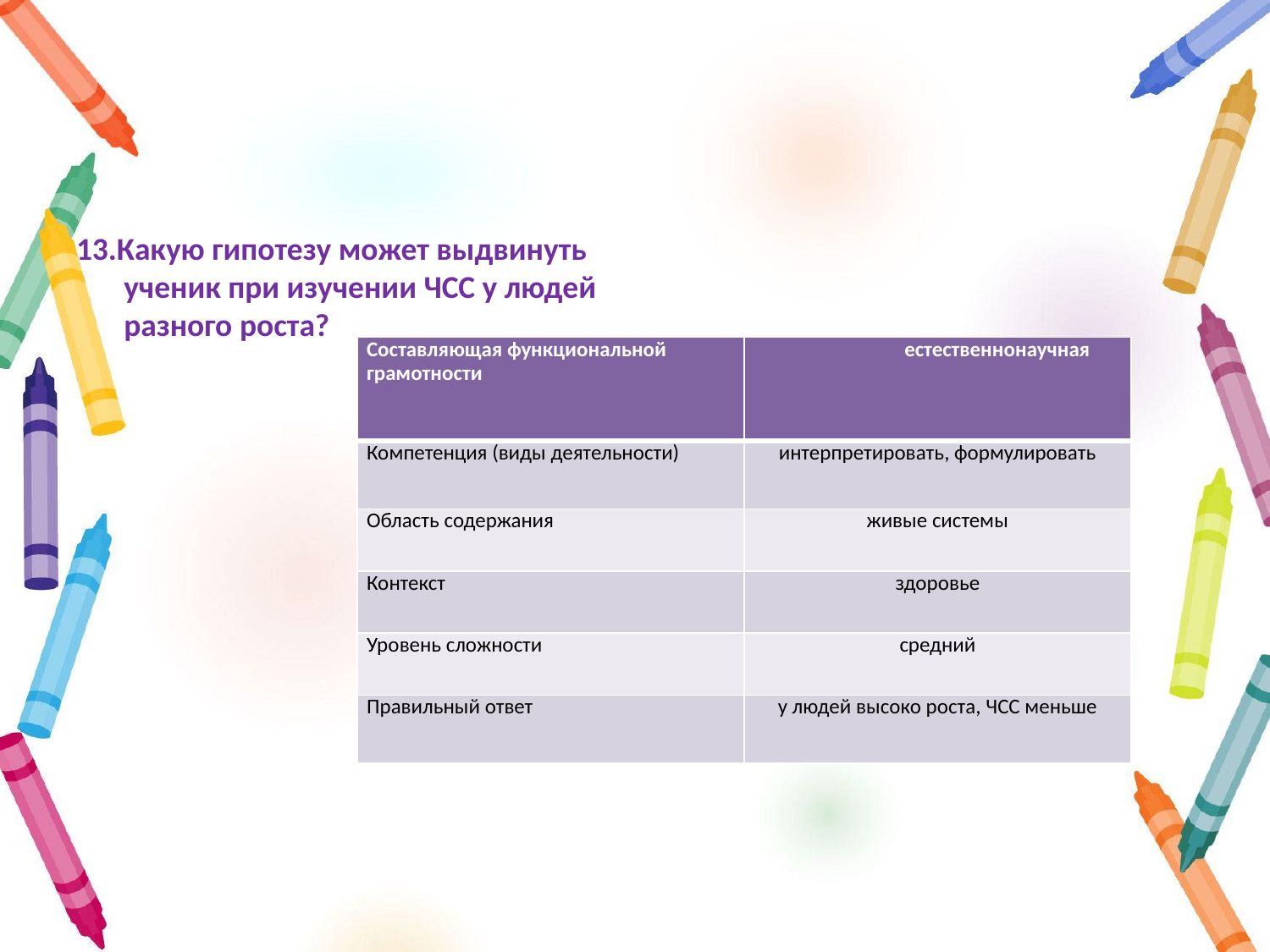

13.Какую гипотезу может выдвинуть ученик при изучении ЧСС у людей разного роста?

| Составляющая функциональной грамотности | естественнонаучная |
| --- | --- |
| Компетенция (виды деятельности) | интерпретировать, формулировать |
| Область содержания | живые системы |
| Контекст | здоровье |
| Уровень сложности | средний |
| Правильный ответ | у людей высоко роста, ЧСС меньше |